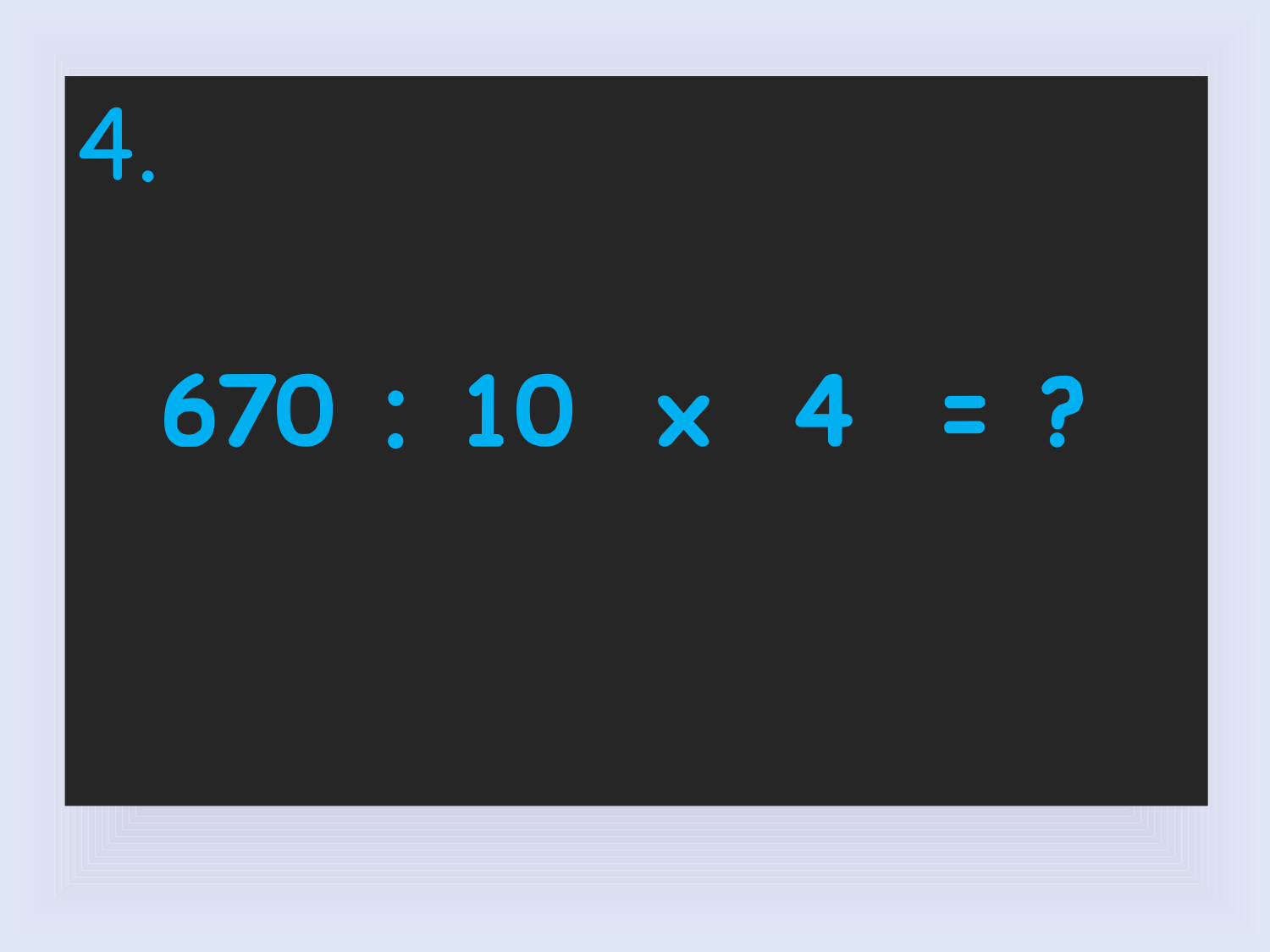

4.

  670 : 10  x  4  = ?